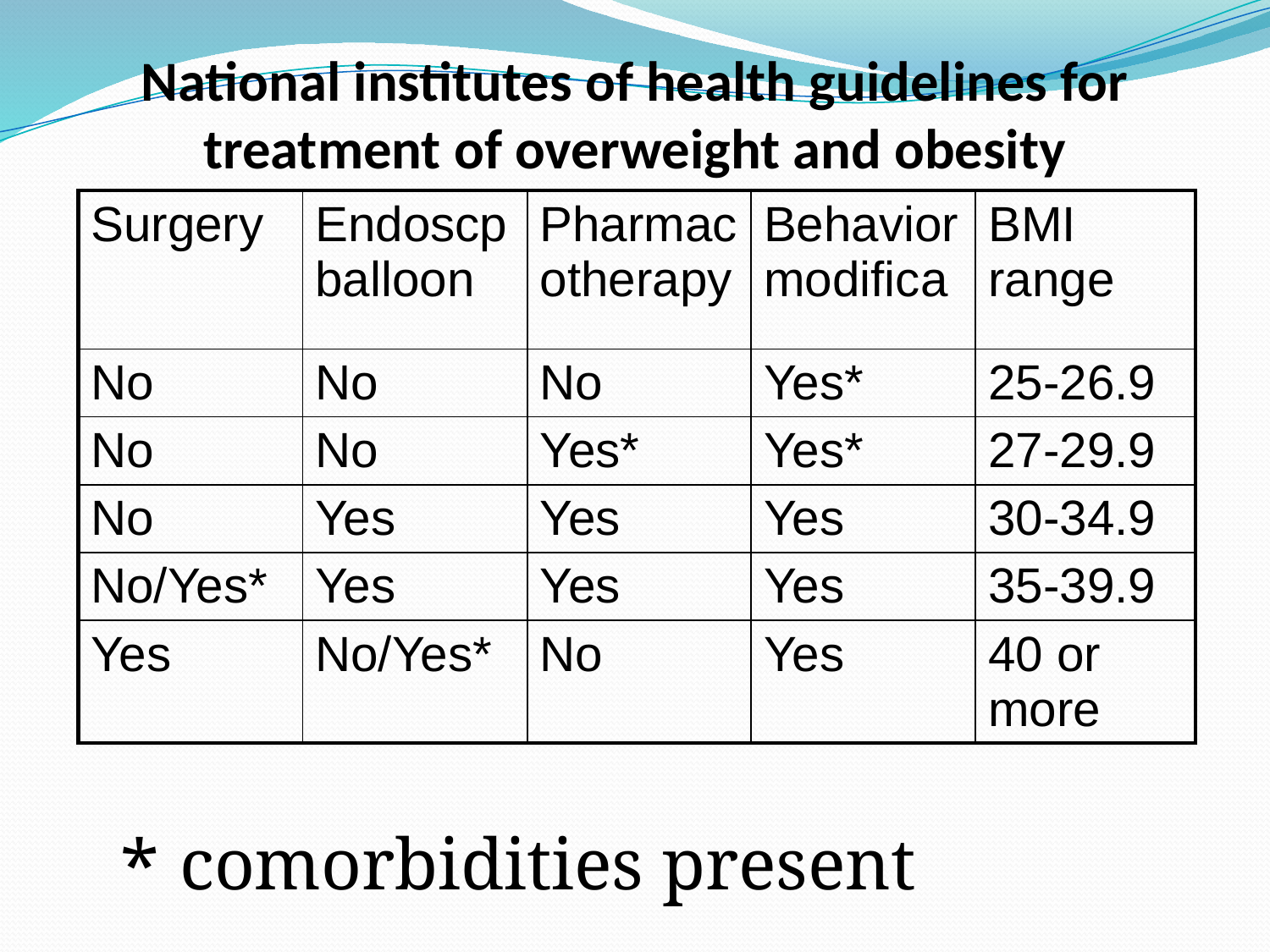

# National institutes of health guidelines for treatment of overweight and obesity
| Surgery | Endoscpballoon | Pharmacotherapy | Behavior modifica | BMI range |
| --- | --- | --- | --- | --- |
| No | No | No | Yes\* | 25-26.9 |
| No | No | Yes\* | Yes\* | 27-29.9 |
| No | Yes | Yes | Yes | 30-34.9 |
| No/Yes\* | Yes | Yes | Yes | 35-39.9 |
| Yes | No/Yes\* | No | Yes | 40 or more |
  comorbidities present *